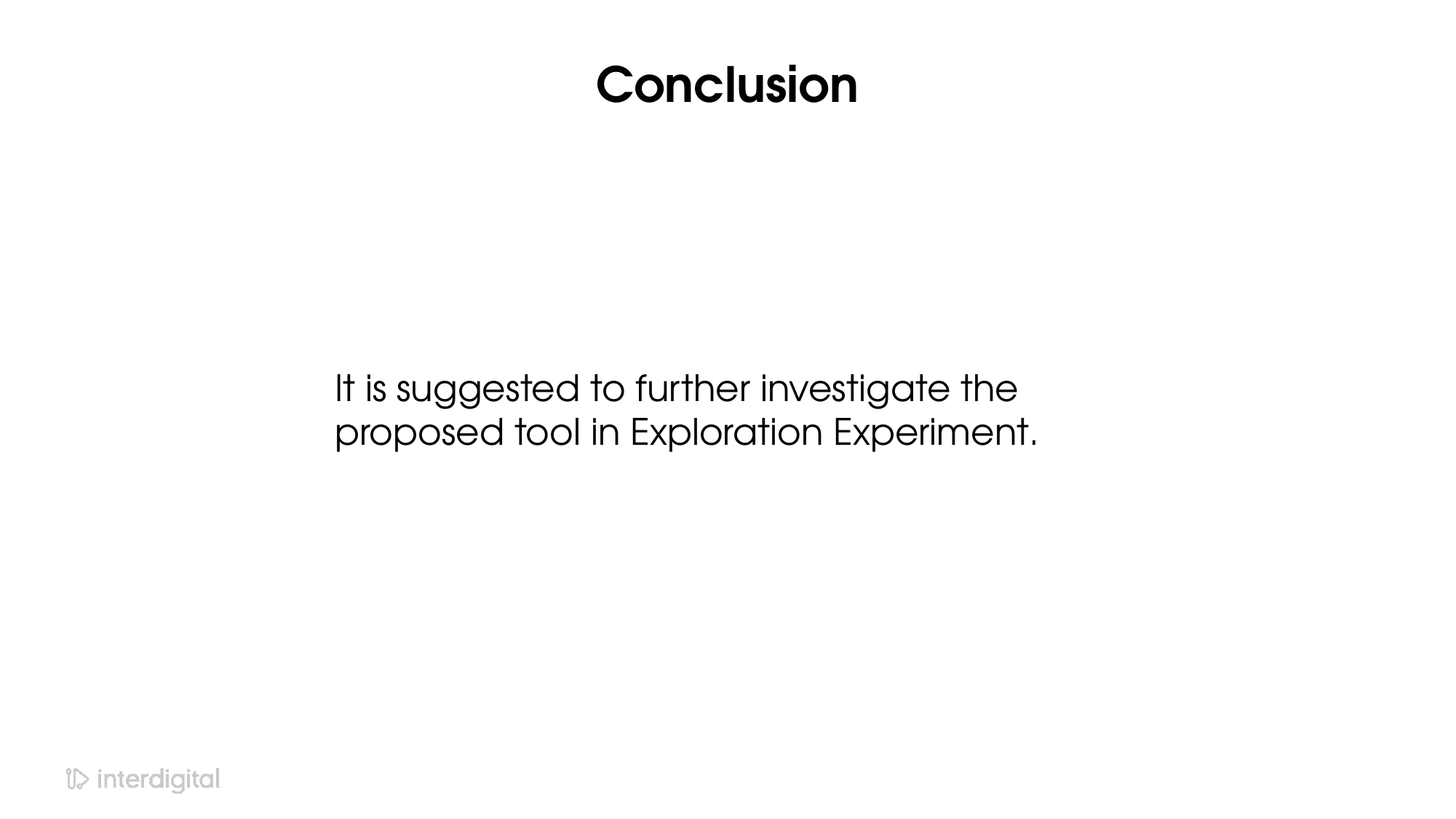

# Conclusion
It is suggested to further investigate the proposed tool in Exploration Experiment.